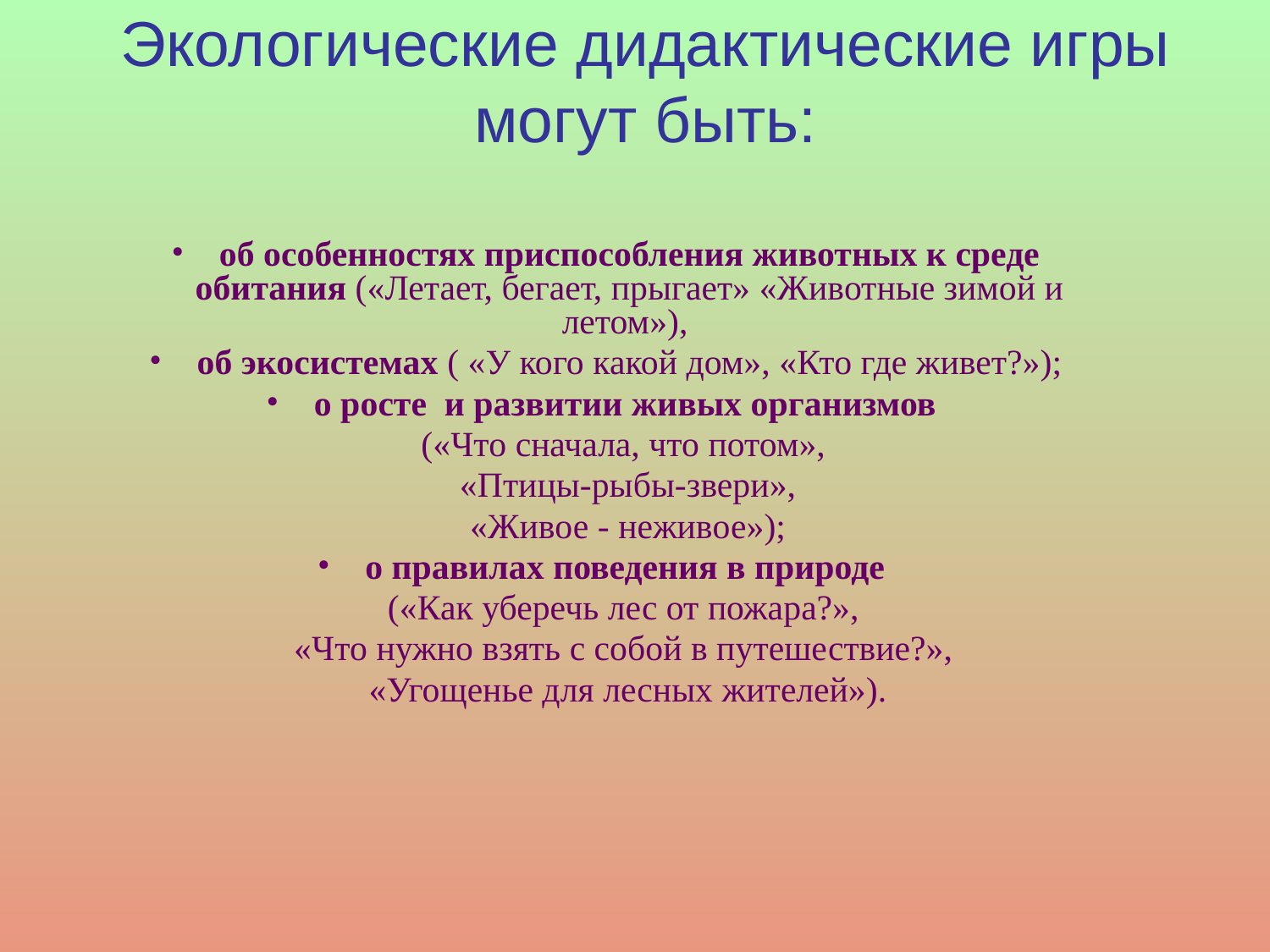

# Экологические дидактические игры могут быть:
об особенностях приспособления животных к среде обитания («Летает, бегает, прыгает» «Животные зимой и летом»),
об экосистемах ( «У кого какой дом», «Кто где живет?»);
о росте  и развитии живых организмов
     («Что сначала, что потом»,
     «Птицы-рыбы-звери»,
     «Живое - неживое»);
о правилах поведения в природе
     («Как уберечь лес от пожара?»,
     «Что нужно взять с собой в путешествие?»,
     «Угощенье для лесных жителей»).